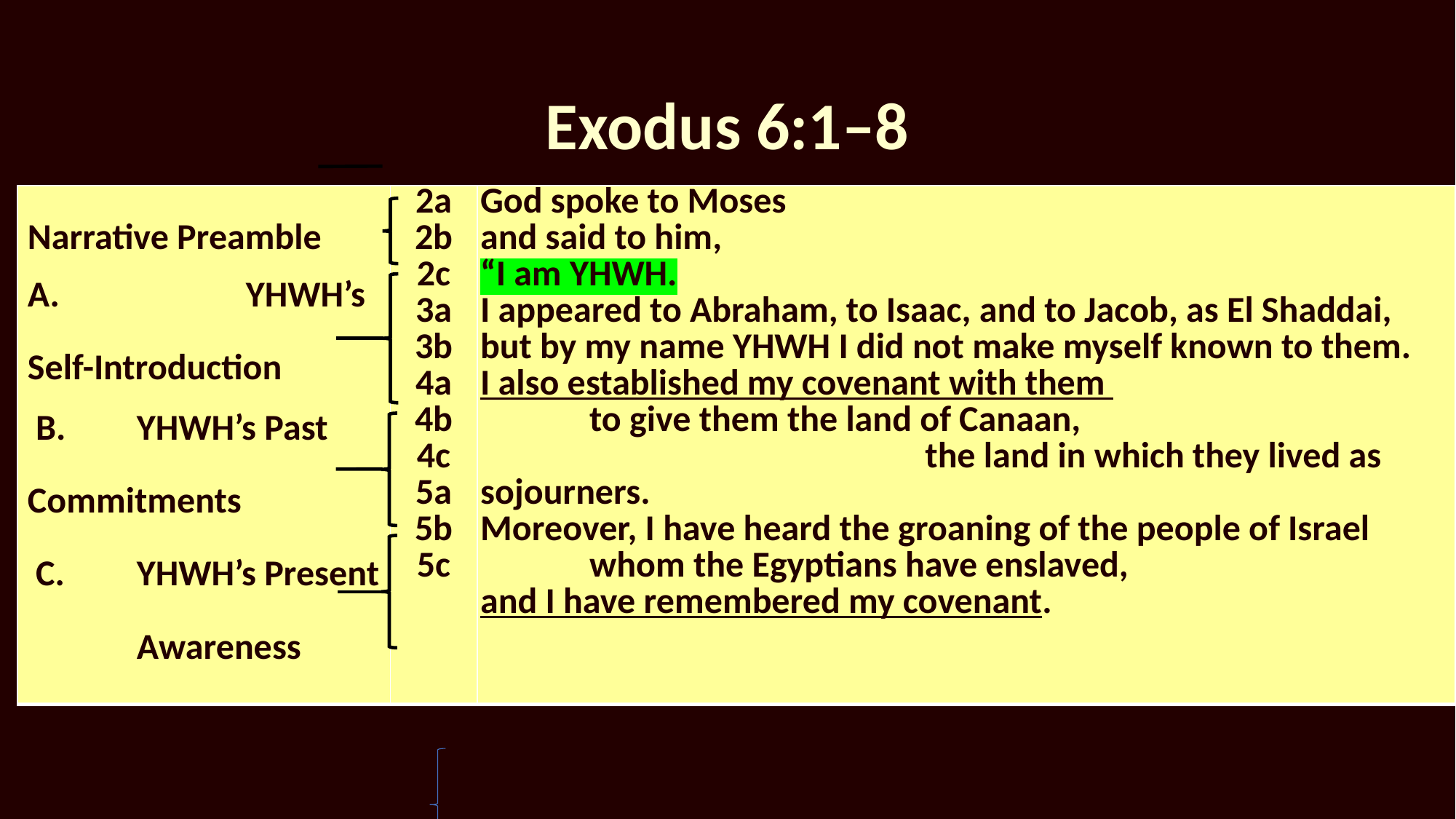

# Exodus 6:1–8
| Narrative Preamble A. YHWH’s Self-Introduction    B. YHWH’s Past Commitments    C. YHWH’s Present Awareness | 2a 2b 2c 3a 3b 4a 4b 4c 5a 5b 5c | God spoke to Moses and said to him, “I am YHWH. I appeared to Abraham, to Isaac, and to Jacob, as El Shaddai, but by my name YHWH I did not make myself known to them. I also established my covenant with them to give them the land of Canaan, the land in which they lived as sojourners. Moreover, I have heard the groaning of the people of Israel whom the Egyptians have enslaved, and I have remembered my covenant. |
| --- | --- | --- |